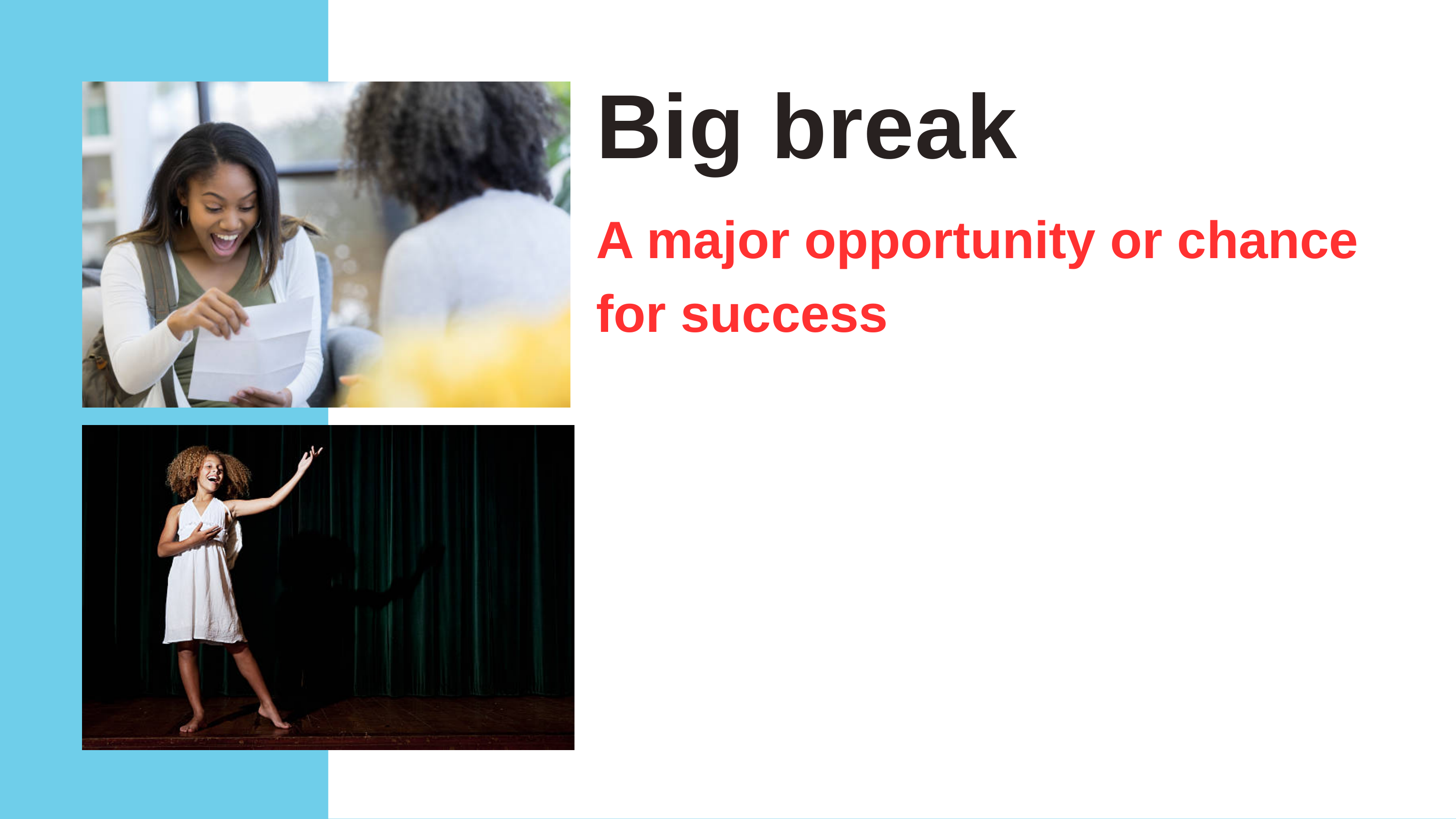

Big break

A major opportunity or chance for success